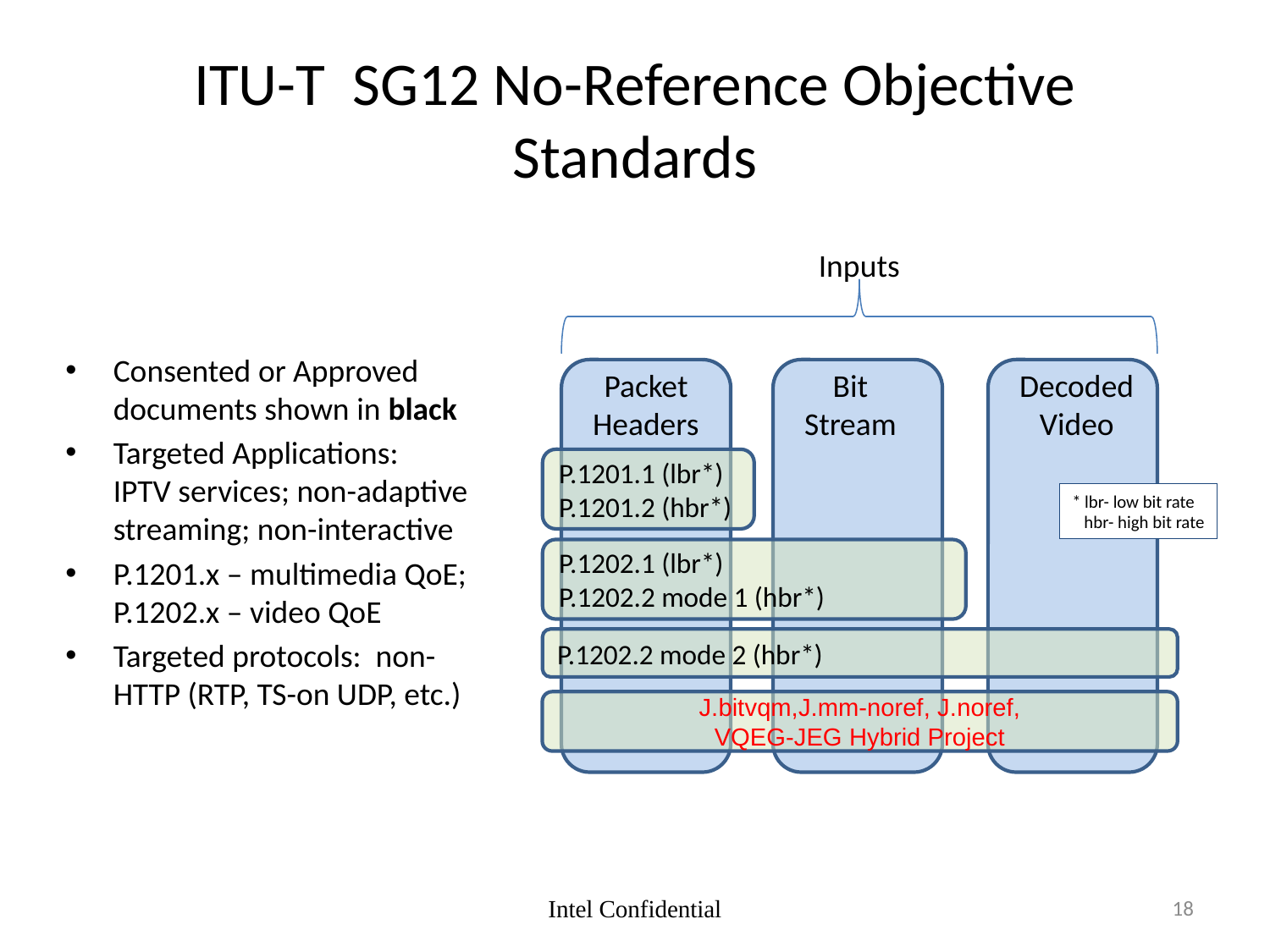

# ITU-T  SG12 No-Reference Objective Standards
Inputs
Consented or Approved documents shown in black
Targeted Applications:
IPTV services; non-adaptive streaming; non-interactive
P.1201.x – multimedia QoE;
P.1202.x – video QoE
Targeted protocols:  non-HTTP (RTP, TS-on UDP, etc.)

Packet
Headers
Bit
Stream
Decoded
Video
P.1201.1 (lbr*)
P.1201.2 (hbr*)
* lbr- low bit rate
   hbr- high bit rate
P.1202.1 (lbr*)
P.1202.2 mode 1 (hbr*)
P.1202.2 mode 2 (hbr*)
J.bitvqm,J.mm-noref, J.noref,
VQEG-JEG Hybrid Project
Intel Confidential
18